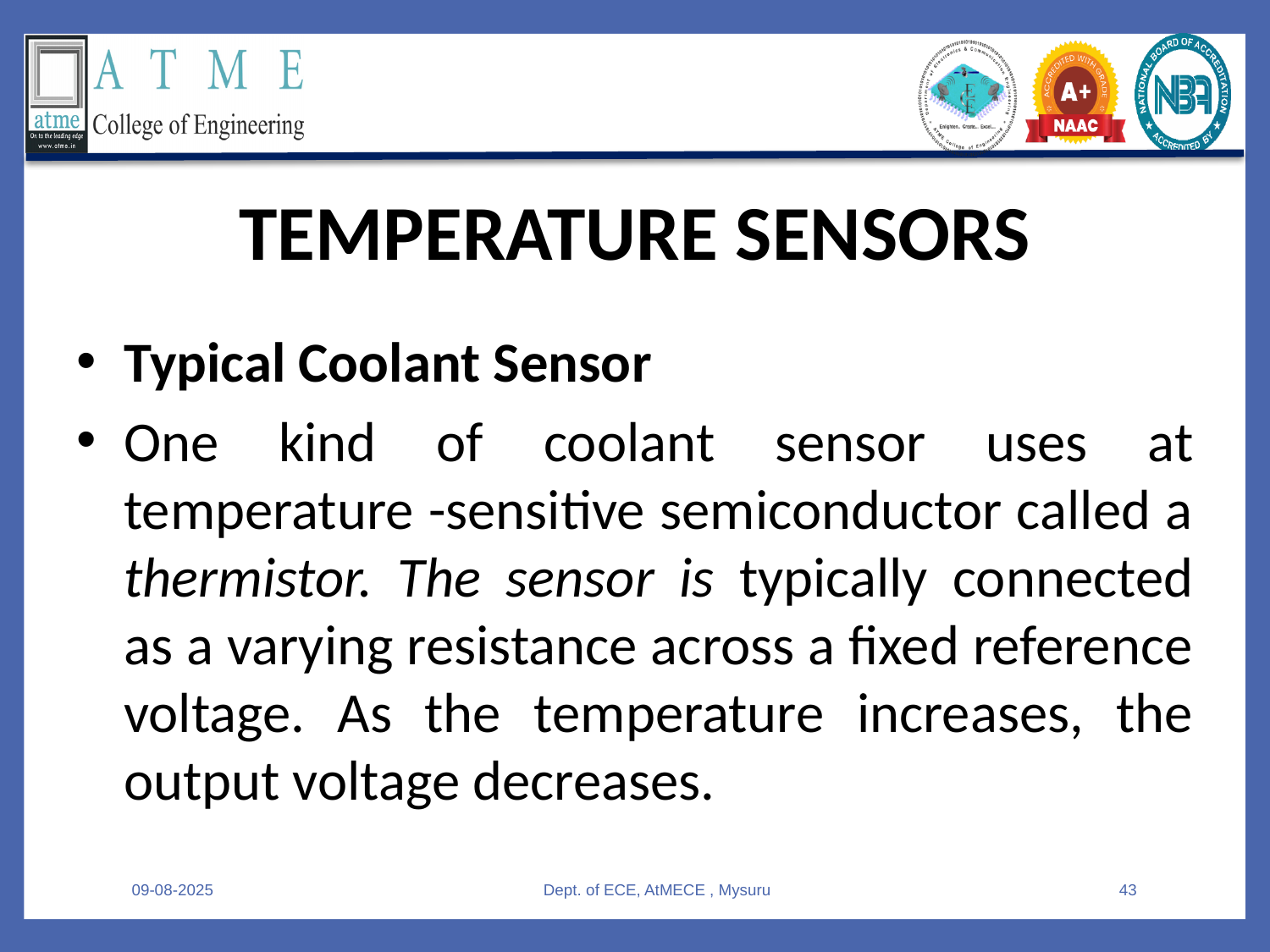

TEMPERATURE SENSORS
Typical Coolant Sensor
One kind of coolant sensor uses at temperature -sensitive semiconductor called a thermistor. The sensor is typically connected as a varying resistance across a fixed reference voltage. As the temperature increases, the output voltage decreases.

09-08-2025
Dept. of ECE, AtMECE , Mysuru
43